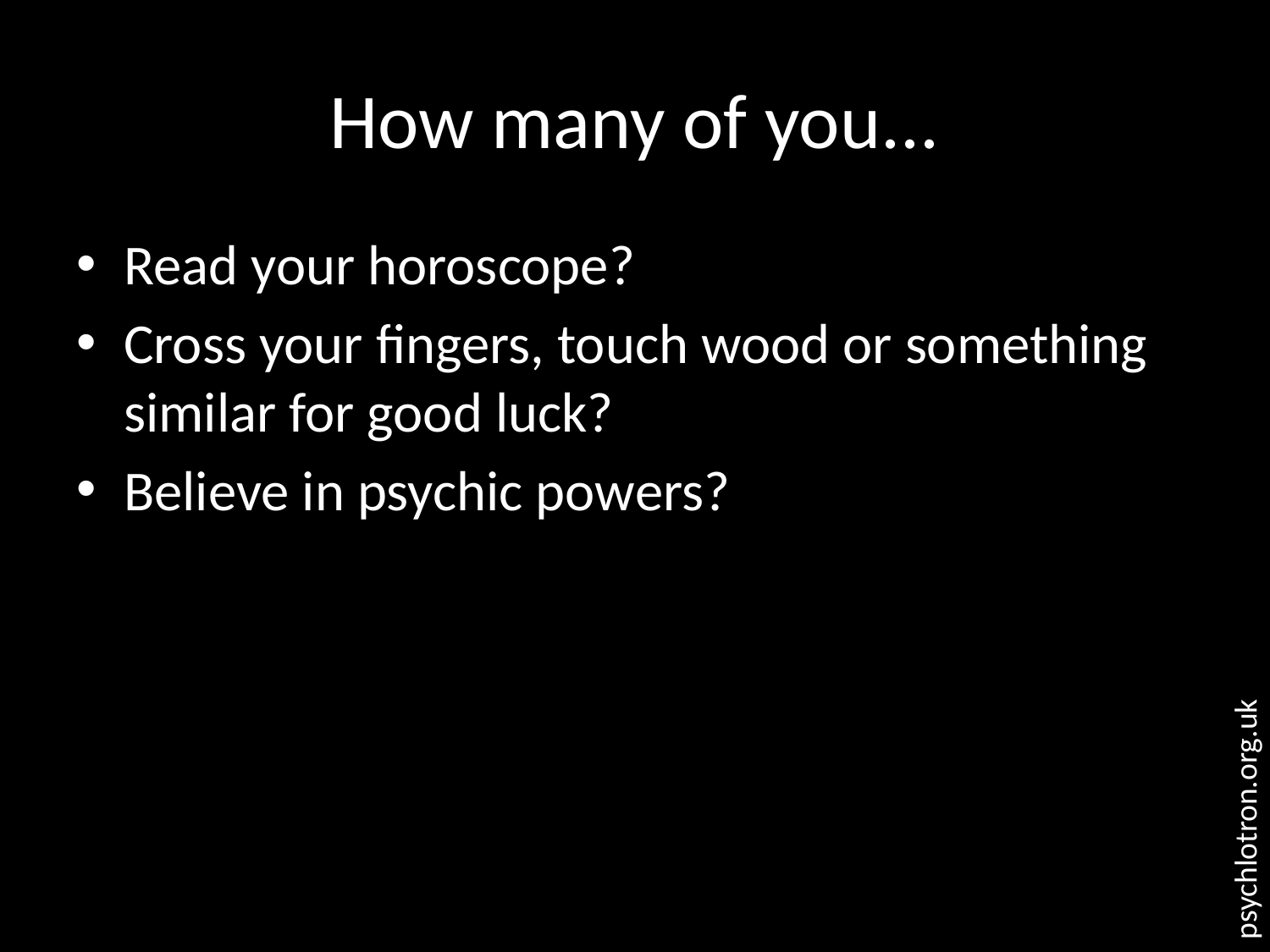

# How many of you...
Read your horoscope?
Cross your fingers, touch wood or something similar for good luck?
Believe in psychic powers?